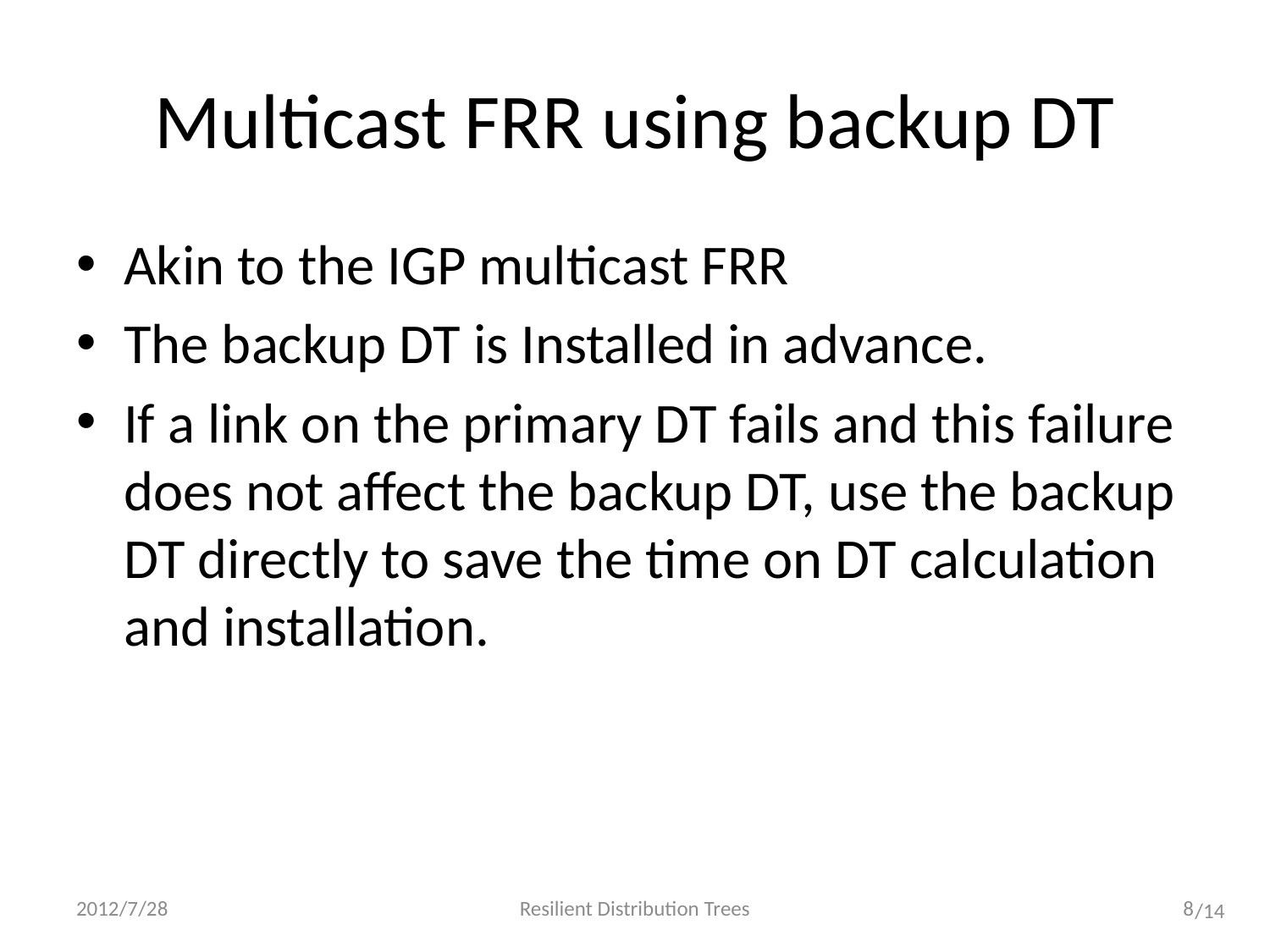

# Multicast FRR using backup DT
Akin to the IGP multicast FRR
The backup DT is Installed in advance.
If a link on the primary DT fails and this failure does not affect the backup DT, use the backup DT directly to save the time on DT calculation and installation.

2012/7/28
Resilient Distribution Trees
8